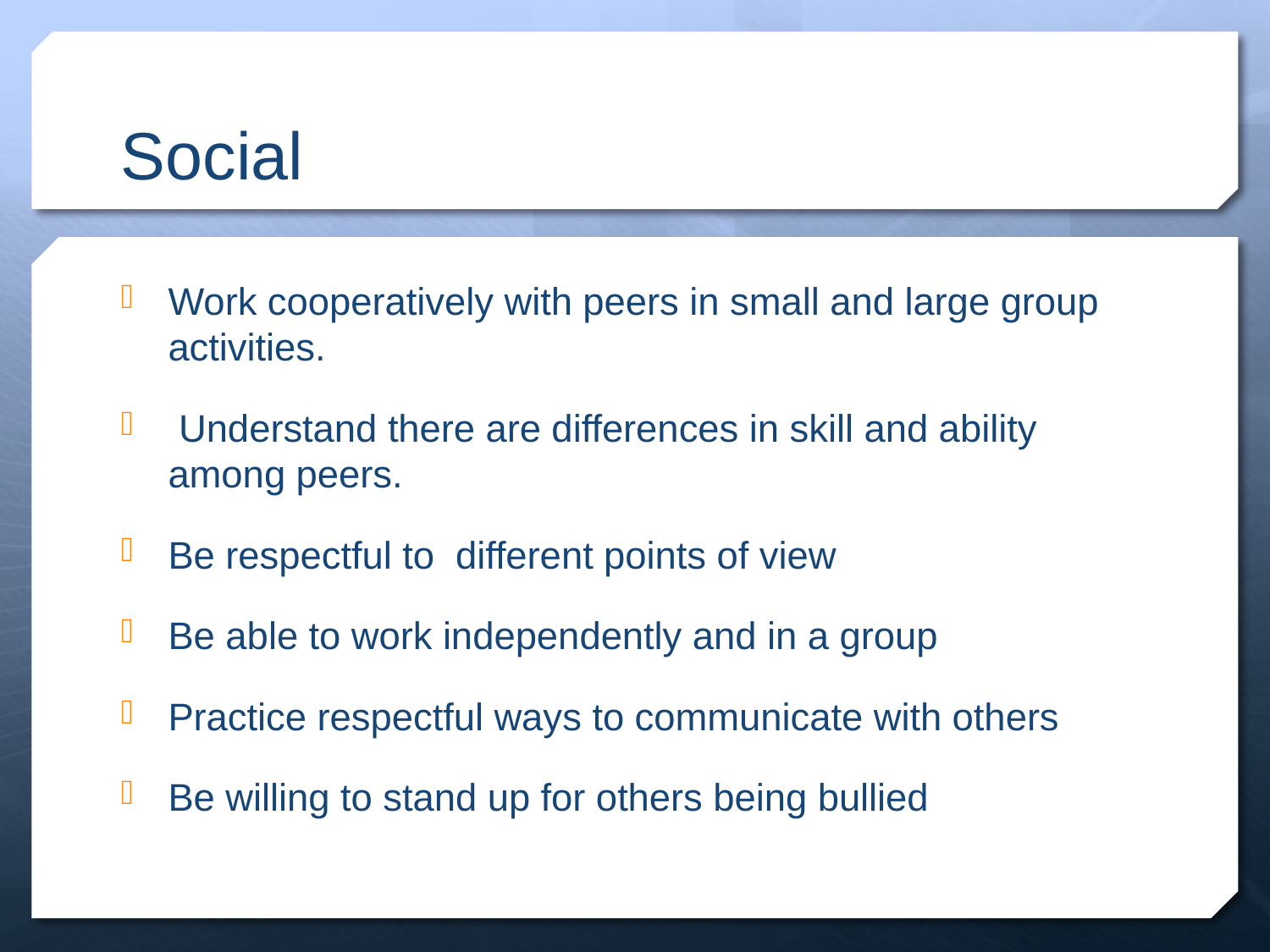

# Social
Work cooperatively with peers in small and large group activities.
 Understand there are differences in skill and ability among peers.
Be respectful to  different points of view
Be able to work independently and in a group
Practice respectful ways to communicate with others
Be willing to stand up for others being bullied